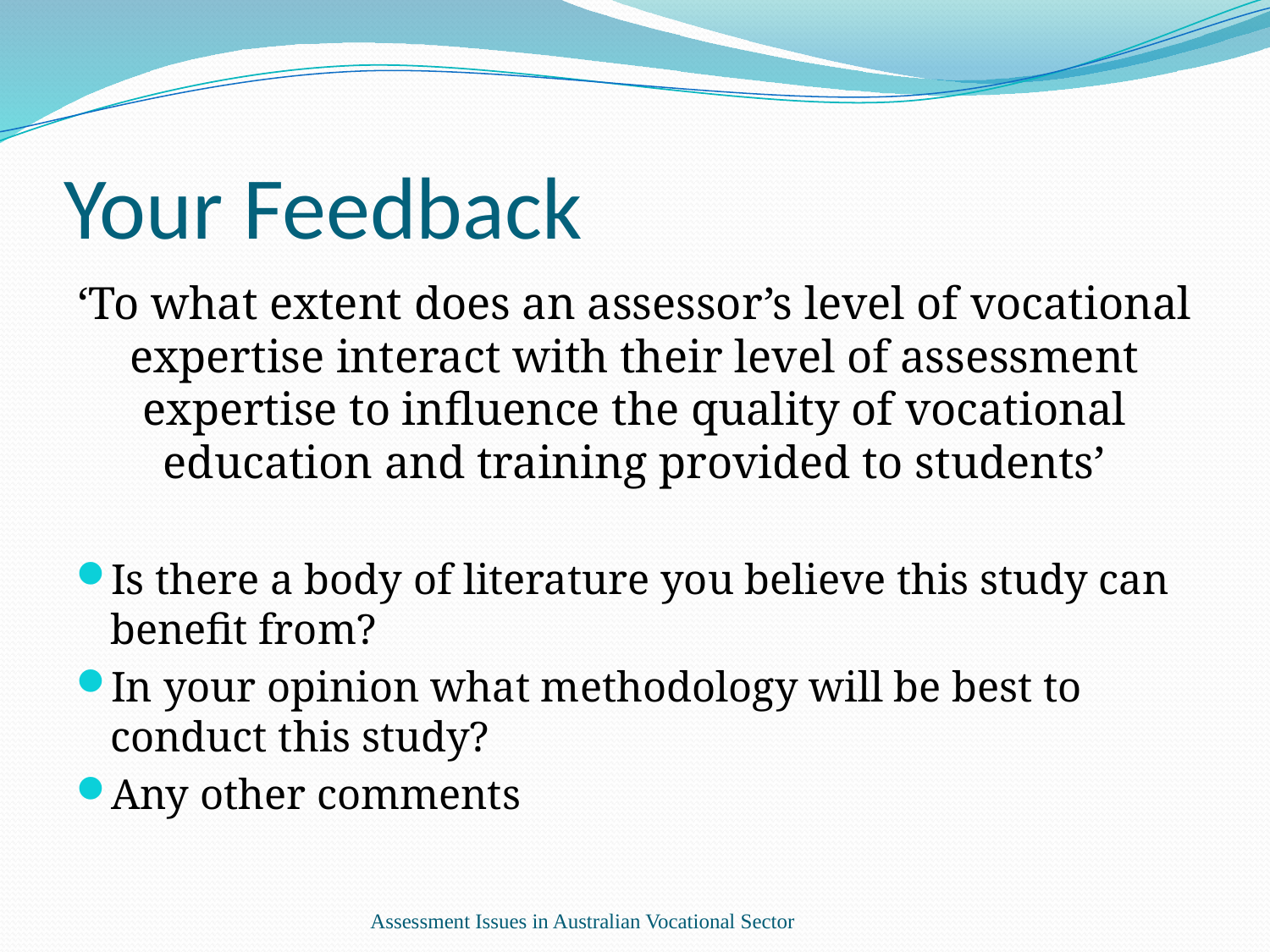

# Your Feedback
‘To what extent does an assessor’s level of vocational expertise interact with their level of assessment expertise to influence the quality of vocational education and training provided to students’

Is there a body of literature you believe this study can benefit from?
In your opinion what methodology will be best to conduct this study?
Any other comments

Assessment Issues in Australian Vocational Sector